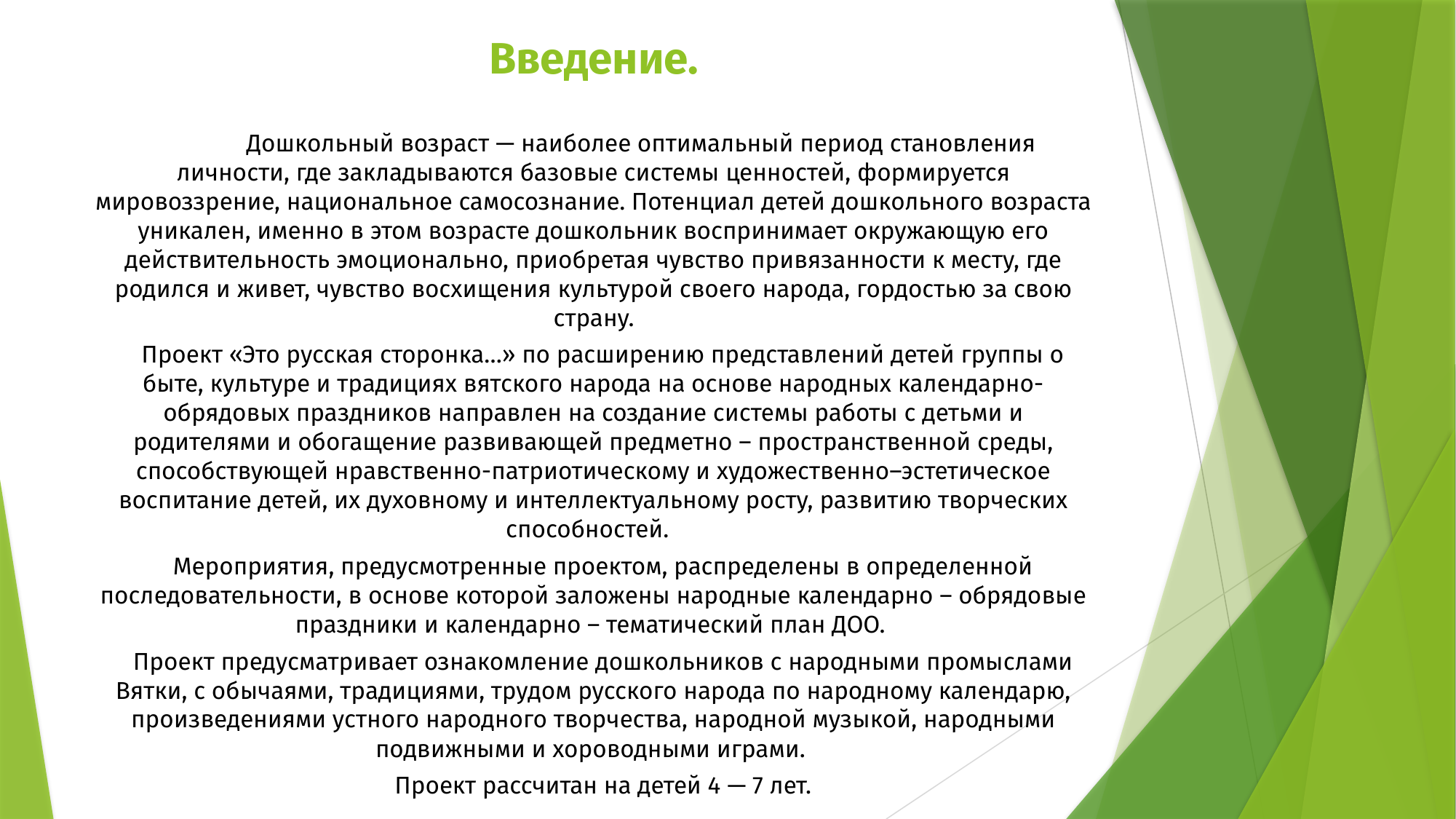

Введение.

               Дошкольный возраст — наиболее оптимальный период становления личности, где закладываются базовые системы ценностей, формируется мировоззрение, национальное самосознание. Потенциал детей дошкольного возраста уникален, именно в этом возрасте дошкольник воспринимает окружающую его действительность эмоционально, приобретая чувство привязанности к месту, где родился и живет, чувство восхищения культурой своего народа, гордостью за свою страну.
   Проект «Это русская сторонка…» по расширению представлений детей группы о быте, культуре и традициях вятского народа на основе народных календарно-обрядовых праздников направлен на создание системы работы с детьми и родителями и обогащение развивающей предметно – пространственной среды, способствующей нравственно-патриотическому и художественно–эстетическое воспитание детей, их духовному и интеллектуальному росту, развитию творческих способностей.
   Мероприятия, предусмотренные проектом, распределены в определенной последовательности, в основе которой заложены народные календарно – обрядовые праздники и календарно – тематический план ДОО.
   Проект предусматривает ознакомление дошкольников с народными промыслами Вятки, с обычаями, традициями, трудом русского народа по народному календарю, произведениями устного народного творчества, народной музыкой, народными подвижными и хороводными играми.
   Проект рассчитан на детей 4 — 7 лет.